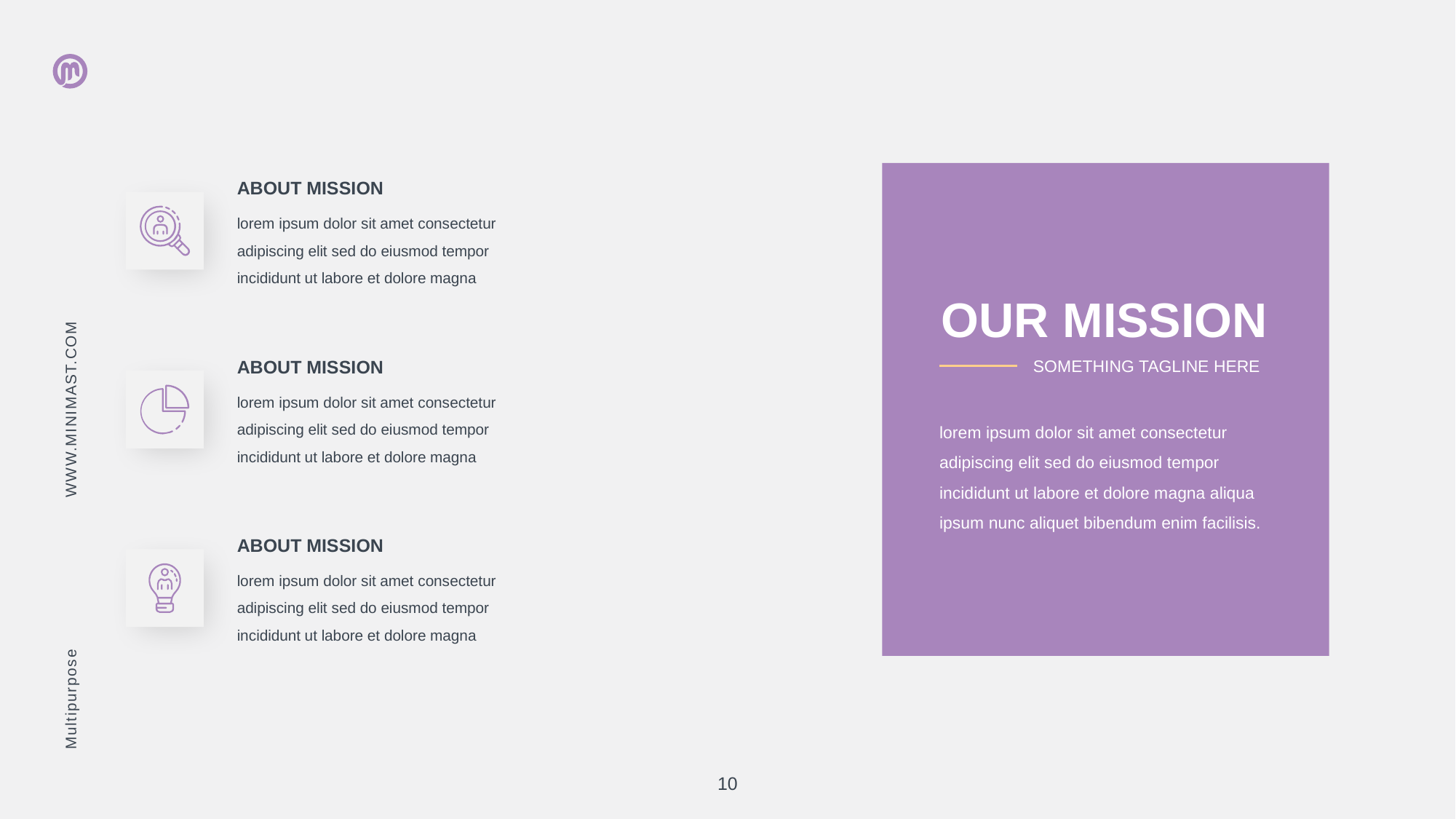

WWW.MINIMAST.COM
Multipurpose

ABOUT MISSION
lorem ipsum dolor sit amet consectetur adipiscing elit sed do eiusmod tempor incididunt ut labore et dolore magna

OUR MISSION
SOMETHING TAGLINE HERE
lorem ipsum dolor sit amet consectetur adipiscing elit sed do eiusmod tempor incididunt ut labore et dolore magna aliqua ipsum nunc aliquet bibendum enim facilisis.
ABOUT MISSION
lorem ipsum dolor sit amet consectetur adipiscing elit sed do eiusmod tempor incididunt ut labore et dolore magna

ABOUT MISSION
lorem ipsum dolor sit amet consectetur adipiscing elit sed do eiusmod tempor incididunt ut labore et dolore magna